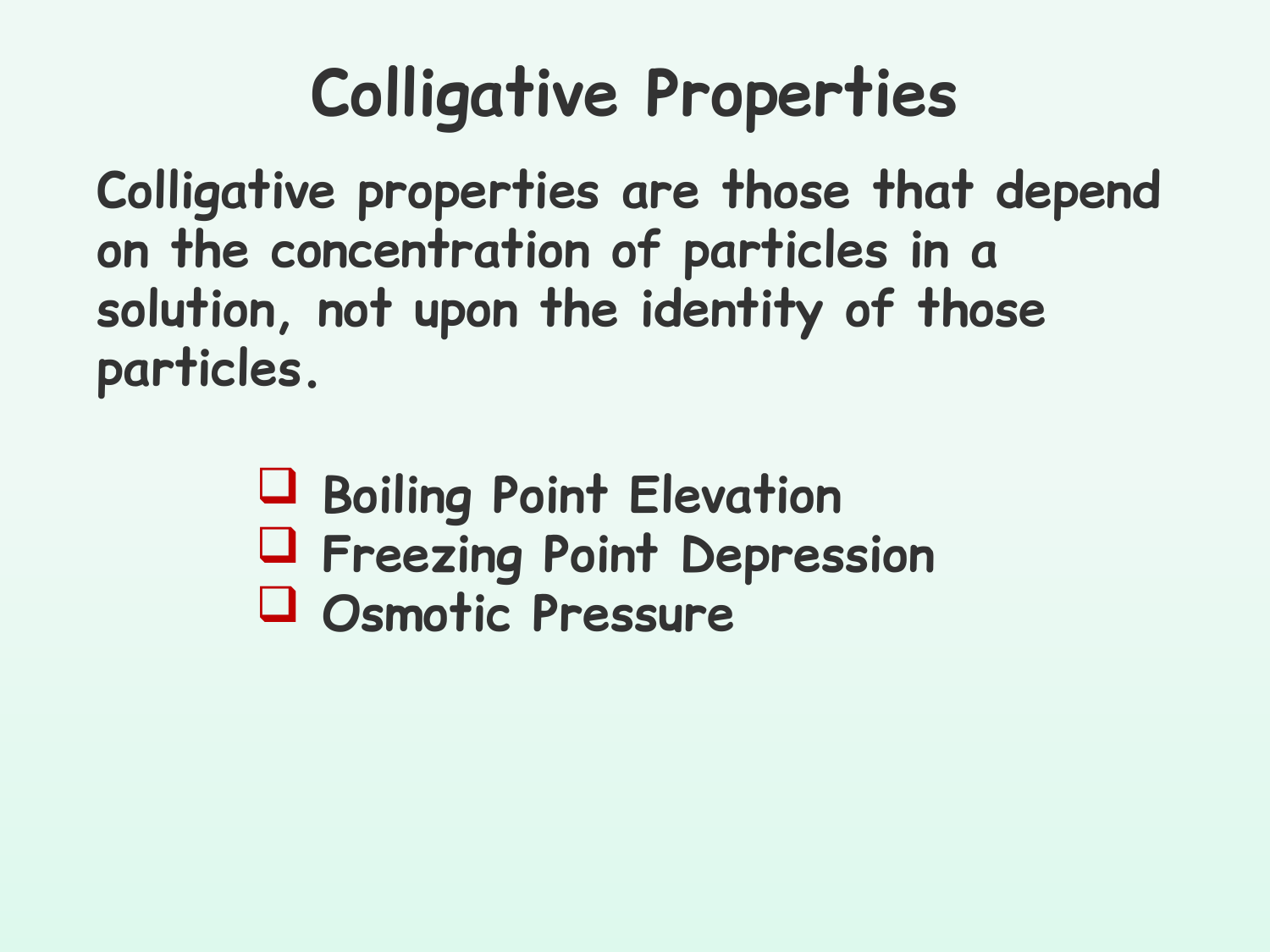

# Colligative Properties
Colligative properties are those that depend on the concentration of particles in a solution, not upon the identity of those particles.
 Boiling Point Elevation
 Freezing Point Depression
 Osmotic Pressure